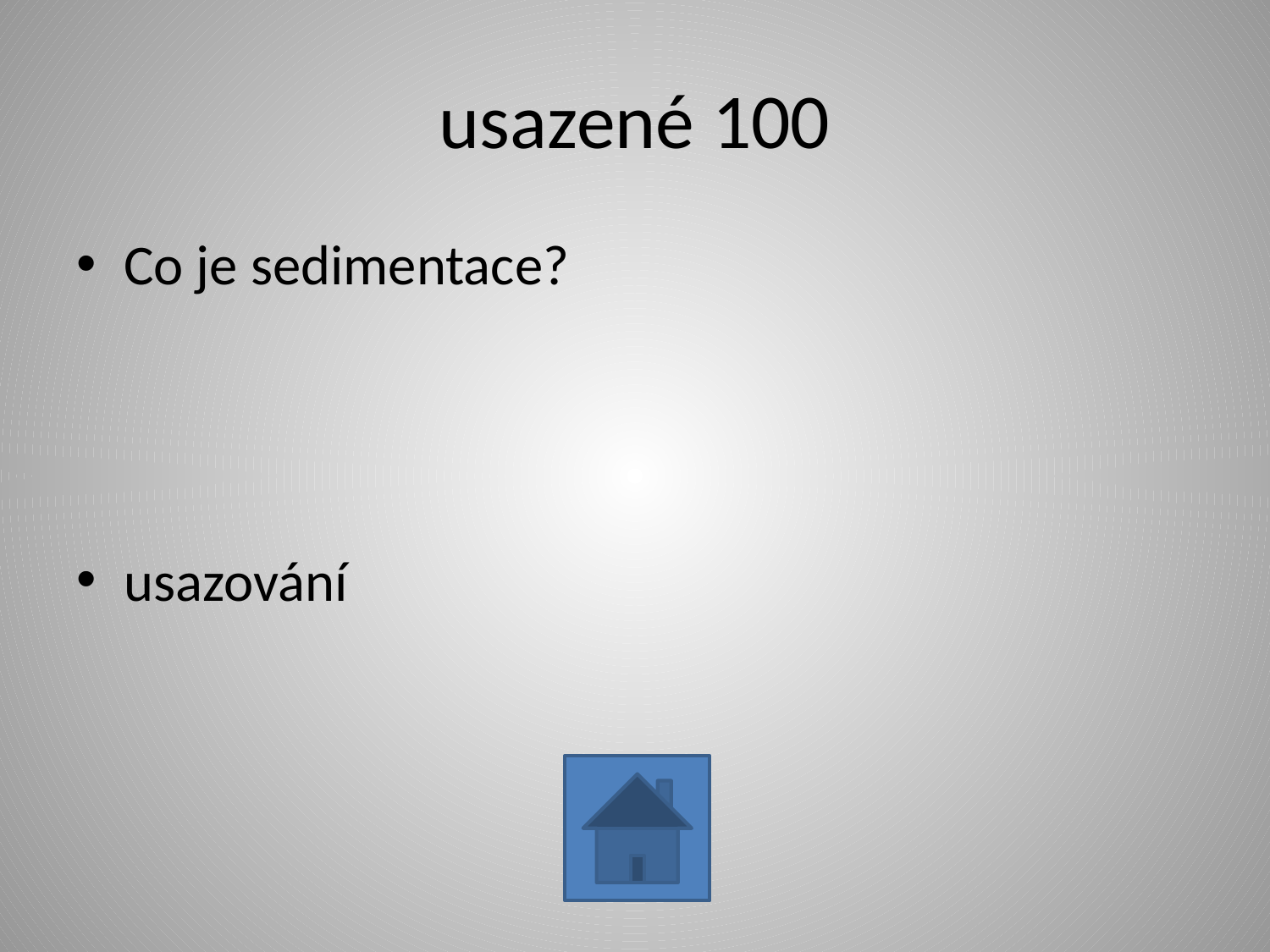

# usazené 100
Co je sedimentace?

usazování